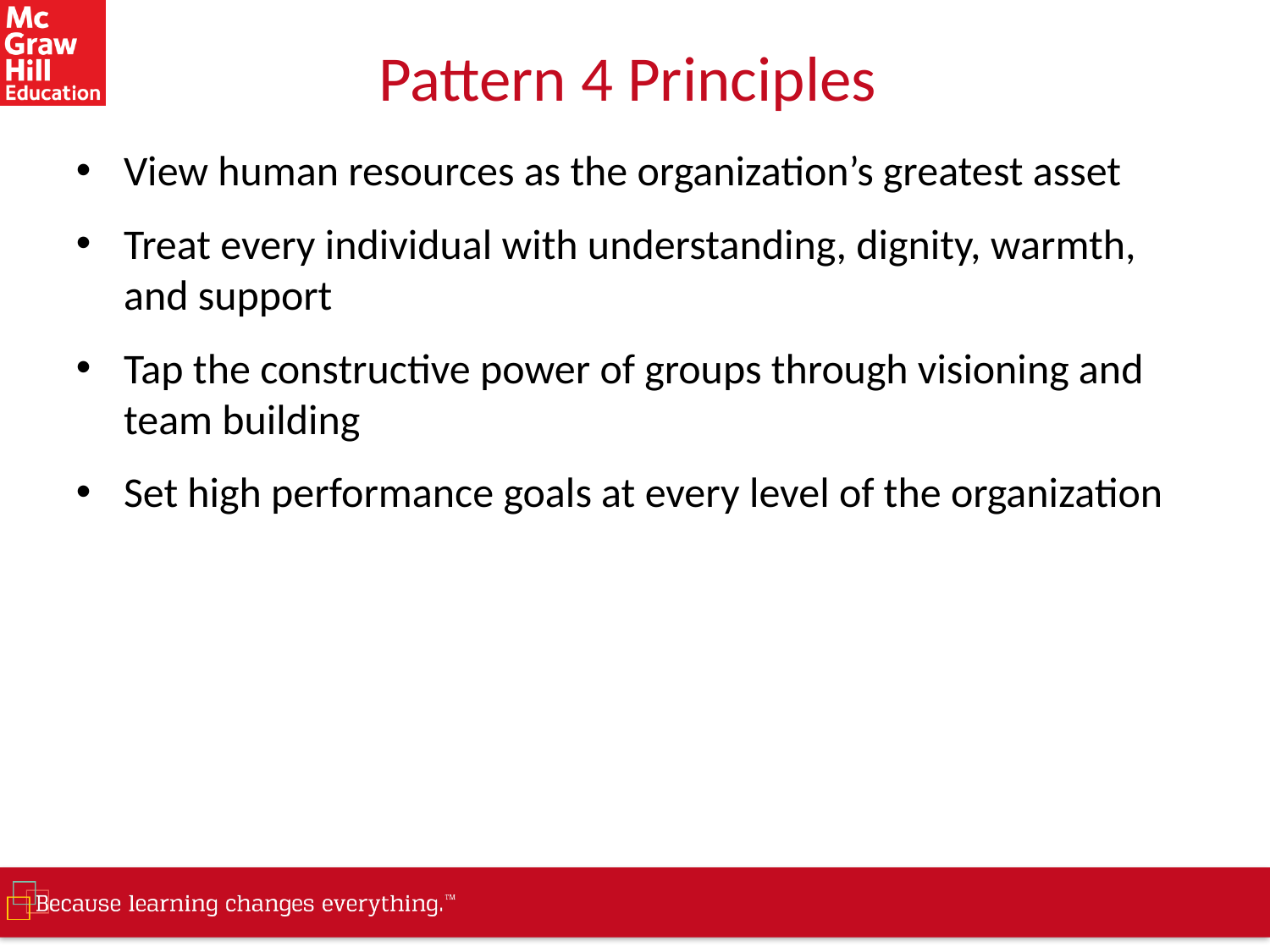

# Pattern 4 Principles
View human resources as the organization’s greatest asset
Treat every individual with understanding, dignity, warmth, and support
Tap the constructive power of groups through visioning and team building
Set high performance goals at every level of the organization